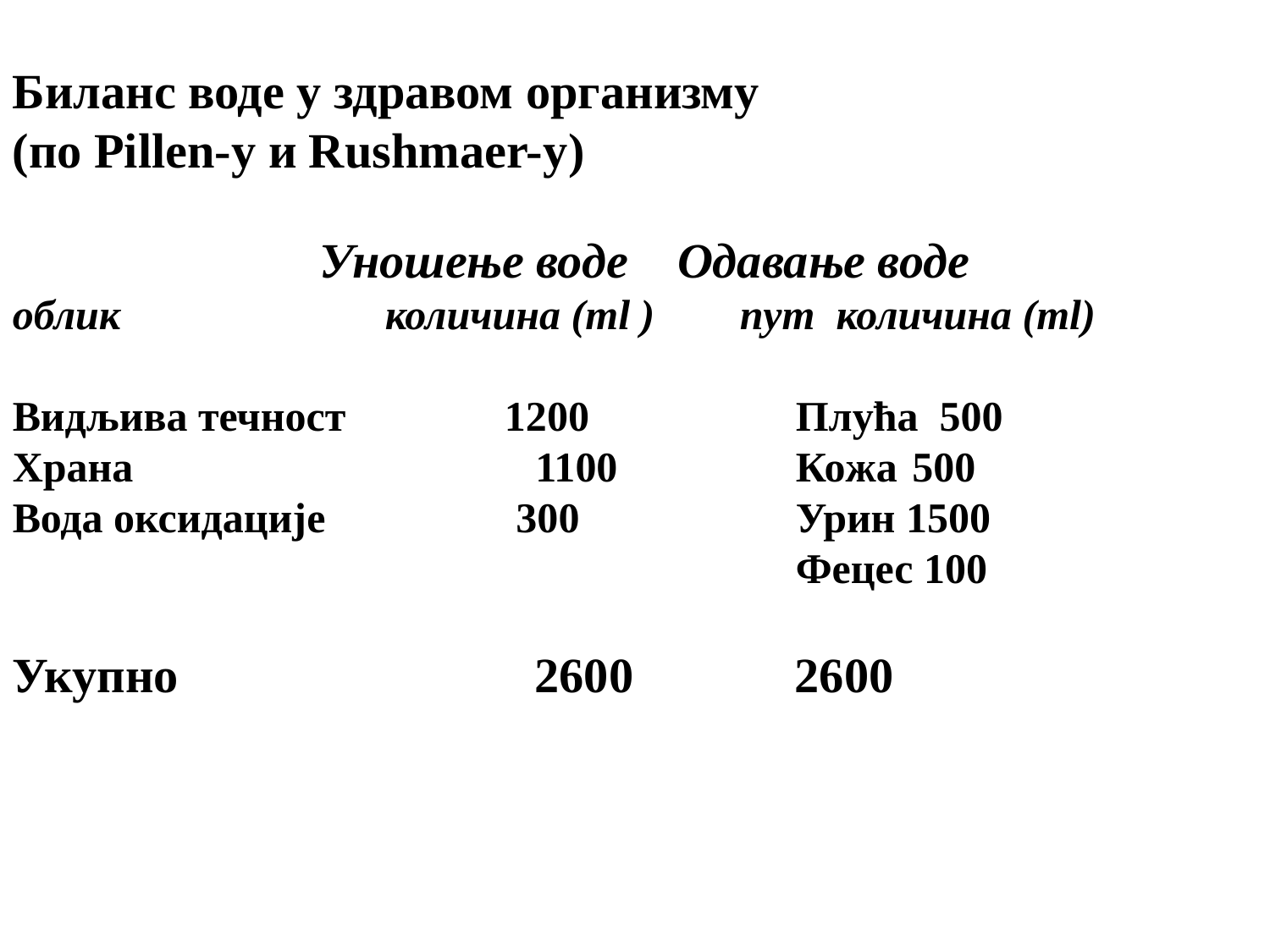

Биланс воде у здравом организму
(по Pillen-у и Rushmaer-у)

                         Уношење воде    Одавање воде
облик                         количина (ml )        пут  количина (ml)

Видљива течност               1200	              Плућа  500
Храна                                      1100	              Кожа	 500
Вода оксидације                  300	              Урин 1500
	            			              Фецес 100

Укупно                             2600	            2600